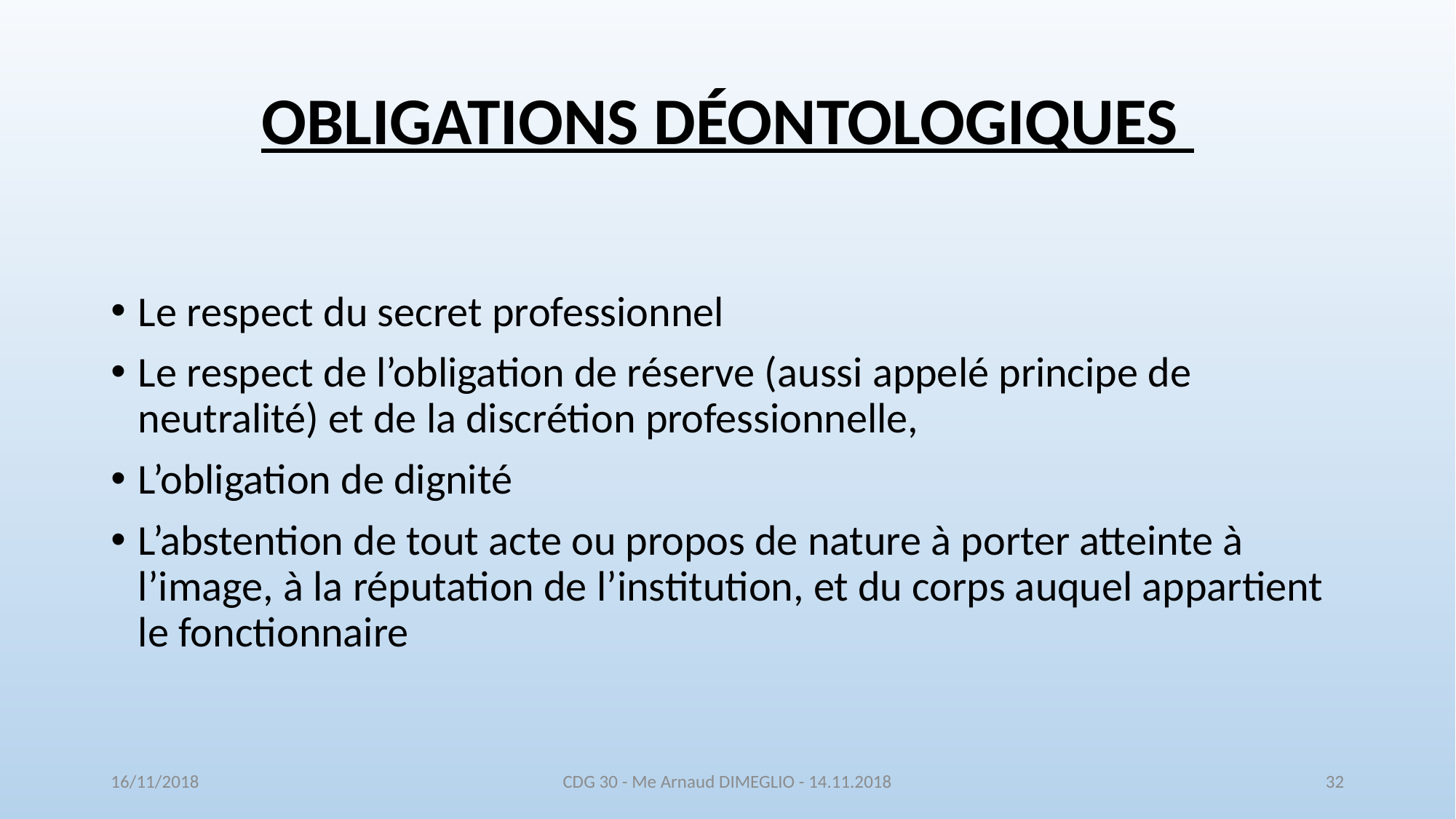

# OBLIGATIONS DÉONTOLOGIQUES

Le respect du secret professionnel
Le respect de l’obligation de réserve (aussi appelé principe de neutralité) et de la discrétion professionnelle,
L’obligation de dignité
L’abstention de tout acte ou propos de nature à porter atteinte à l’image, à la réputation de l’institution, et du corps auquel appartient le fonctionnaire

16/11/2018
CDG 30 - Me Arnaud DIMEGLIO - 14.11.2018
32